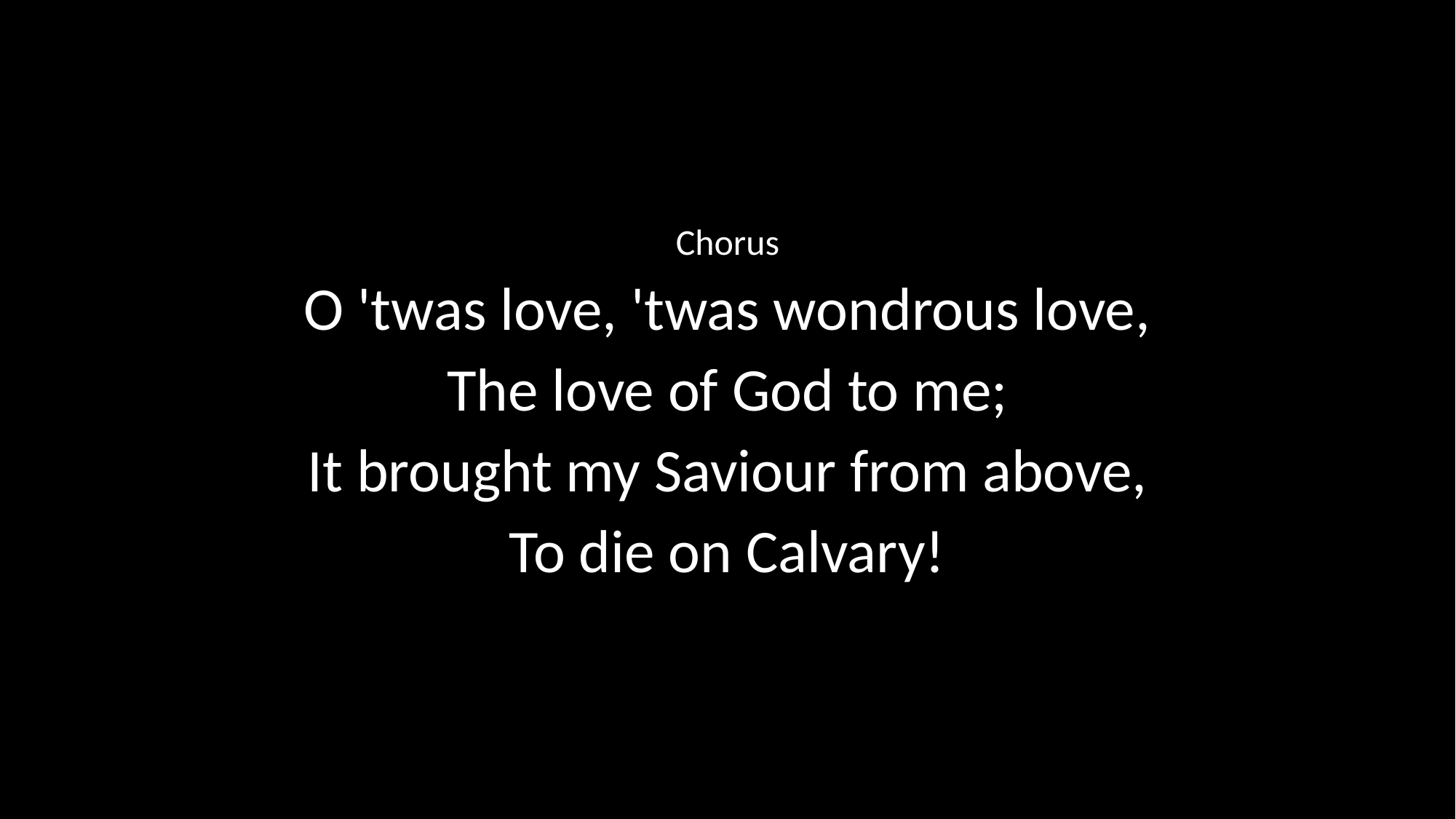

Chorus
O 'twas love, 'twas wondrous love,
The love of God to me;
It brought my Saviour from above,
To die on Calvary!